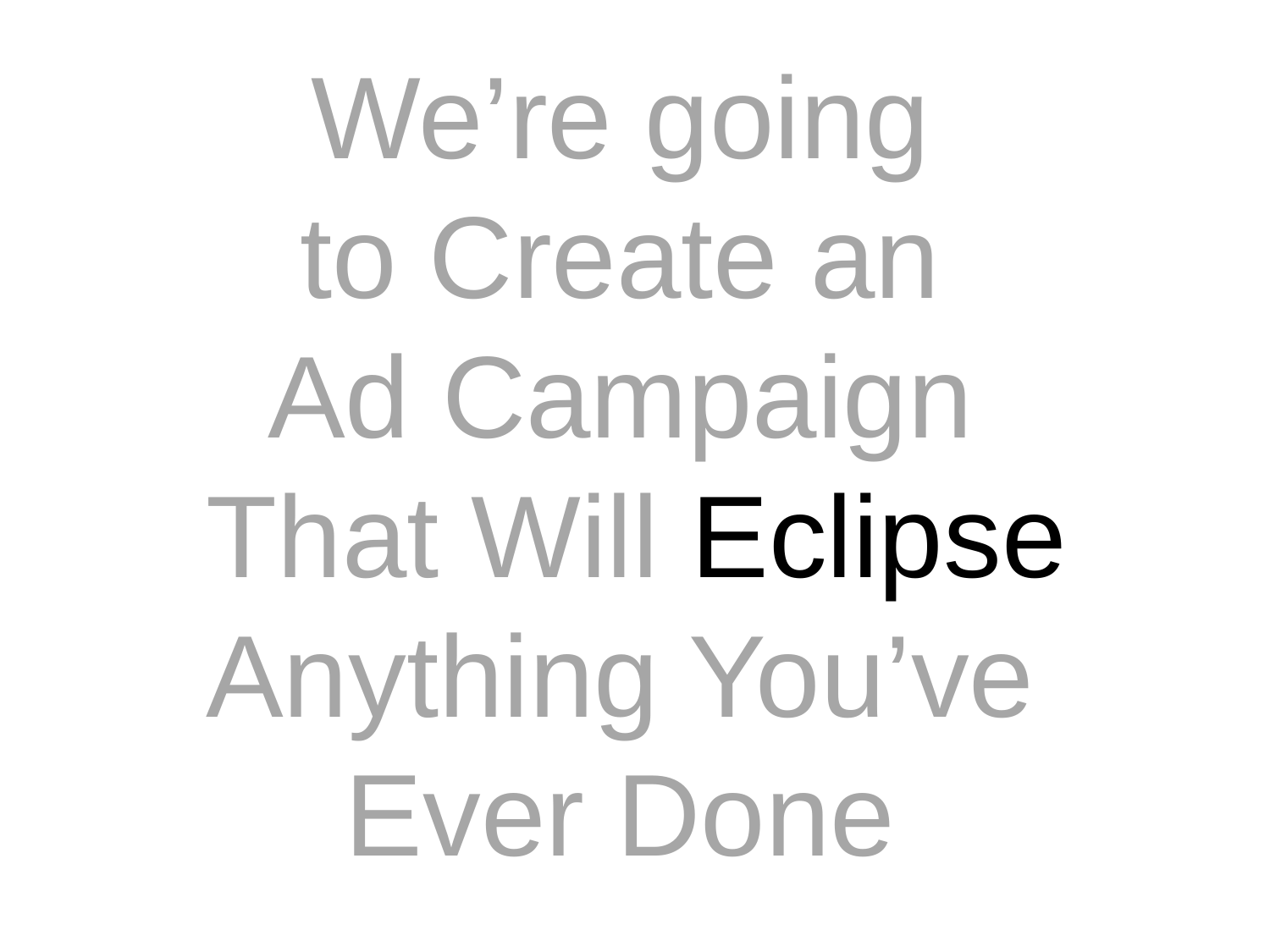

We’re going
to Create an
Ad Campaign
That Will Eclipse Anything You’ve
Ever Done